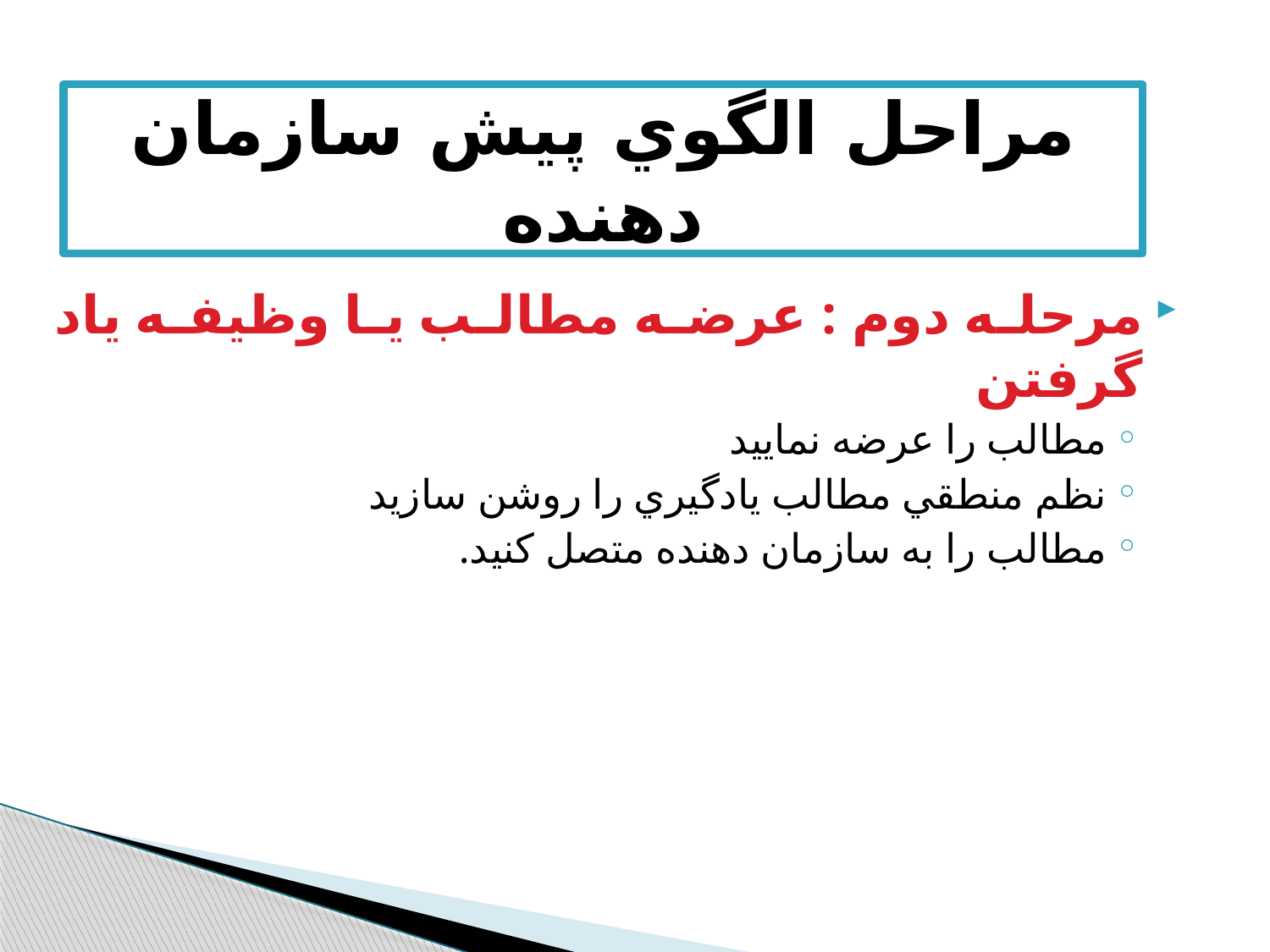

# مراحل الگوي پيش سازمان دهنده
مرحله دوم : عرضه مطالب يا وظيفه ياد گرفتن
مطالب را عرضه نماييد
نظم منطقي مطالب يادگيري را روشن سازيد
مطالب را به سازمان دهنده متصل كنيد.